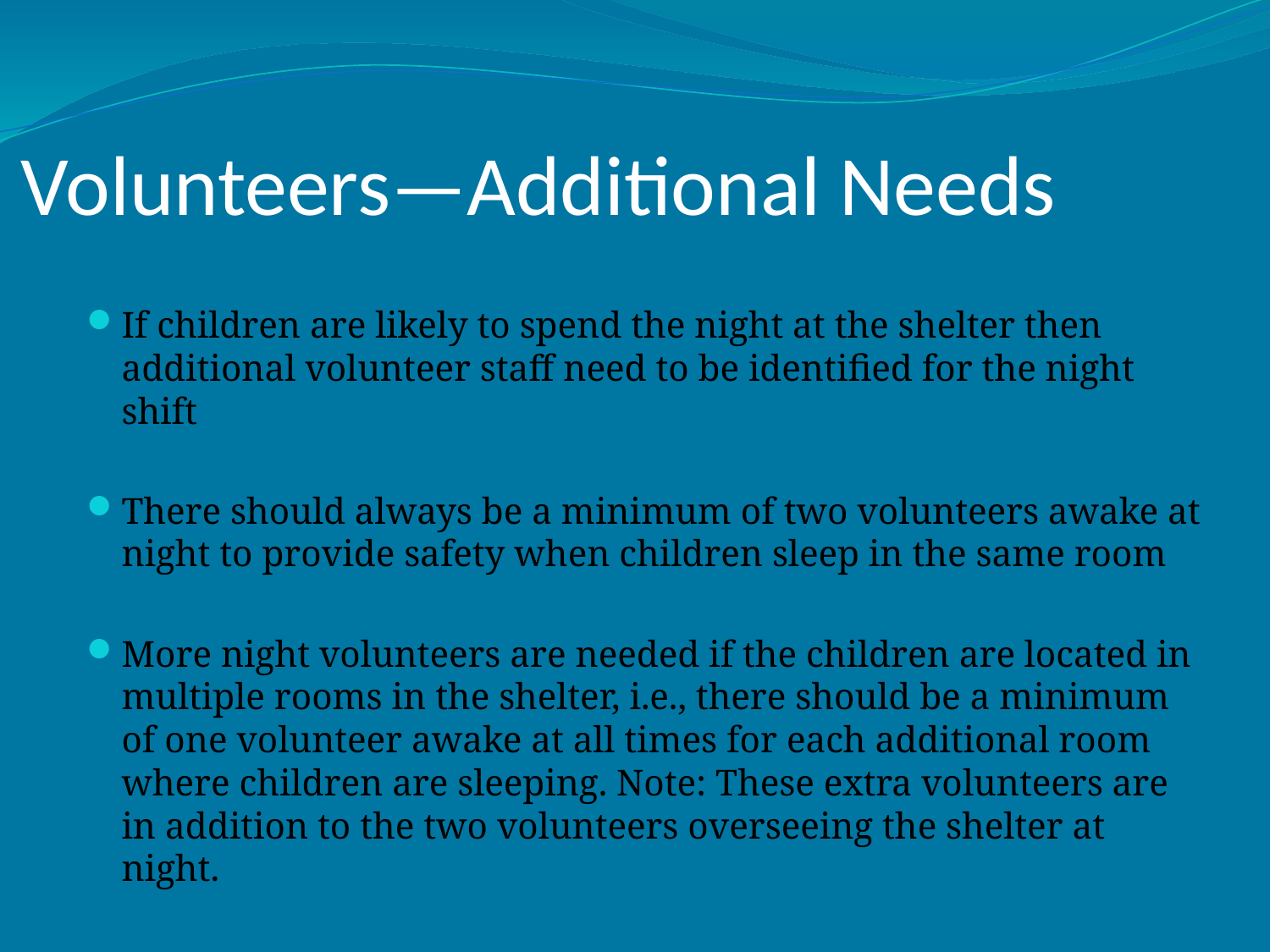

# Volunteers—Additional Needs
If children are likely to spend the night at the shelter then additional volunteer staff need to be identified for the night shift

There should always be a minimum of two volunteers awake at night to provide safety when children sleep in the same room

More night volunteers are needed if the children are located in multiple rooms in the shelter, i.e., there should be a minimum of one volunteer awake at all times for each additional room where children are sleeping. Note: These extra volunteers are in addition to the two volunteers overseeing the shelter at night.